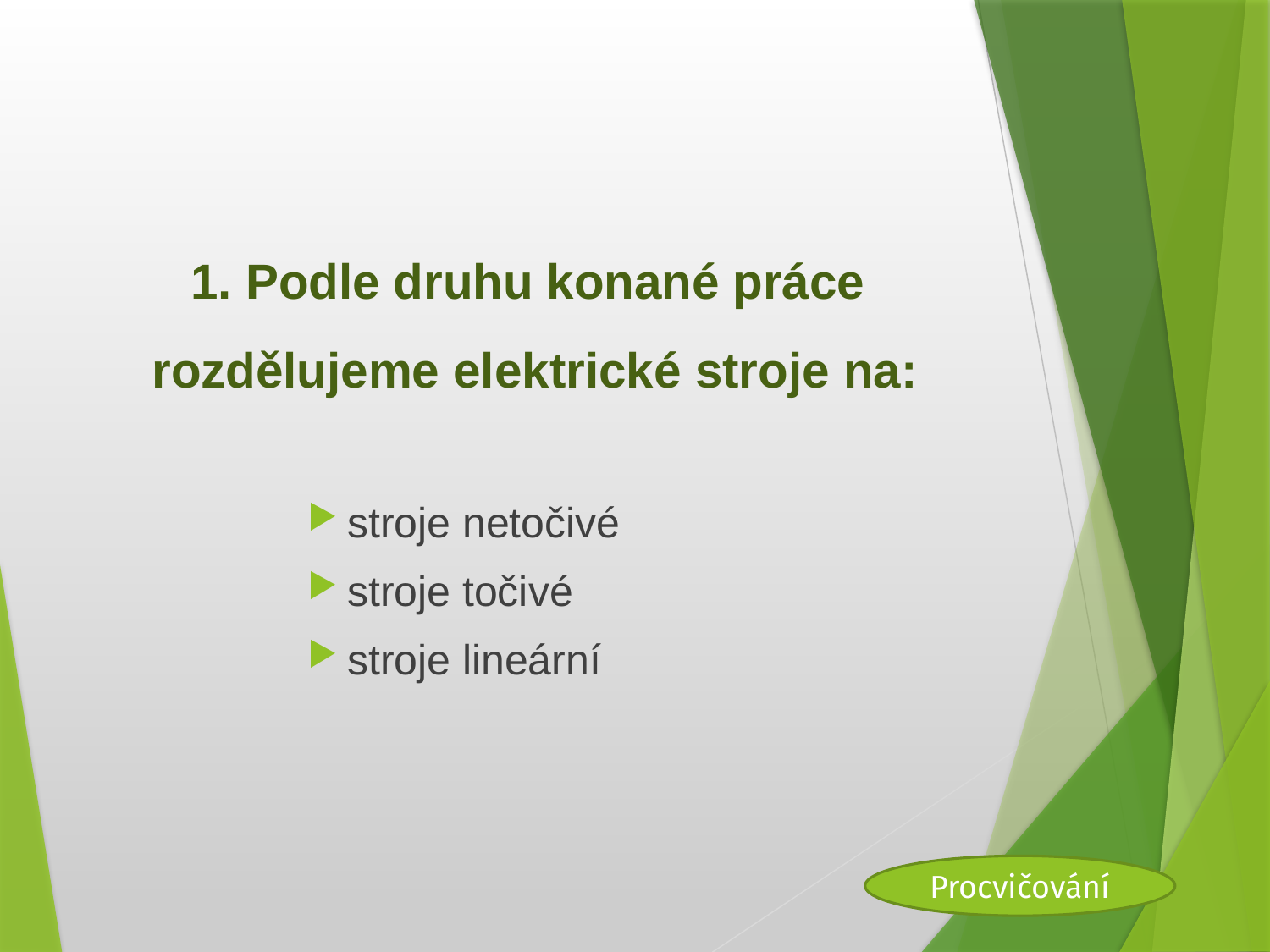

# 1. Podle druhu konané práce rozdělujeme elektrické stroje na:

stroje netočivé
stroje točivé
stroje lineární

Procvičování